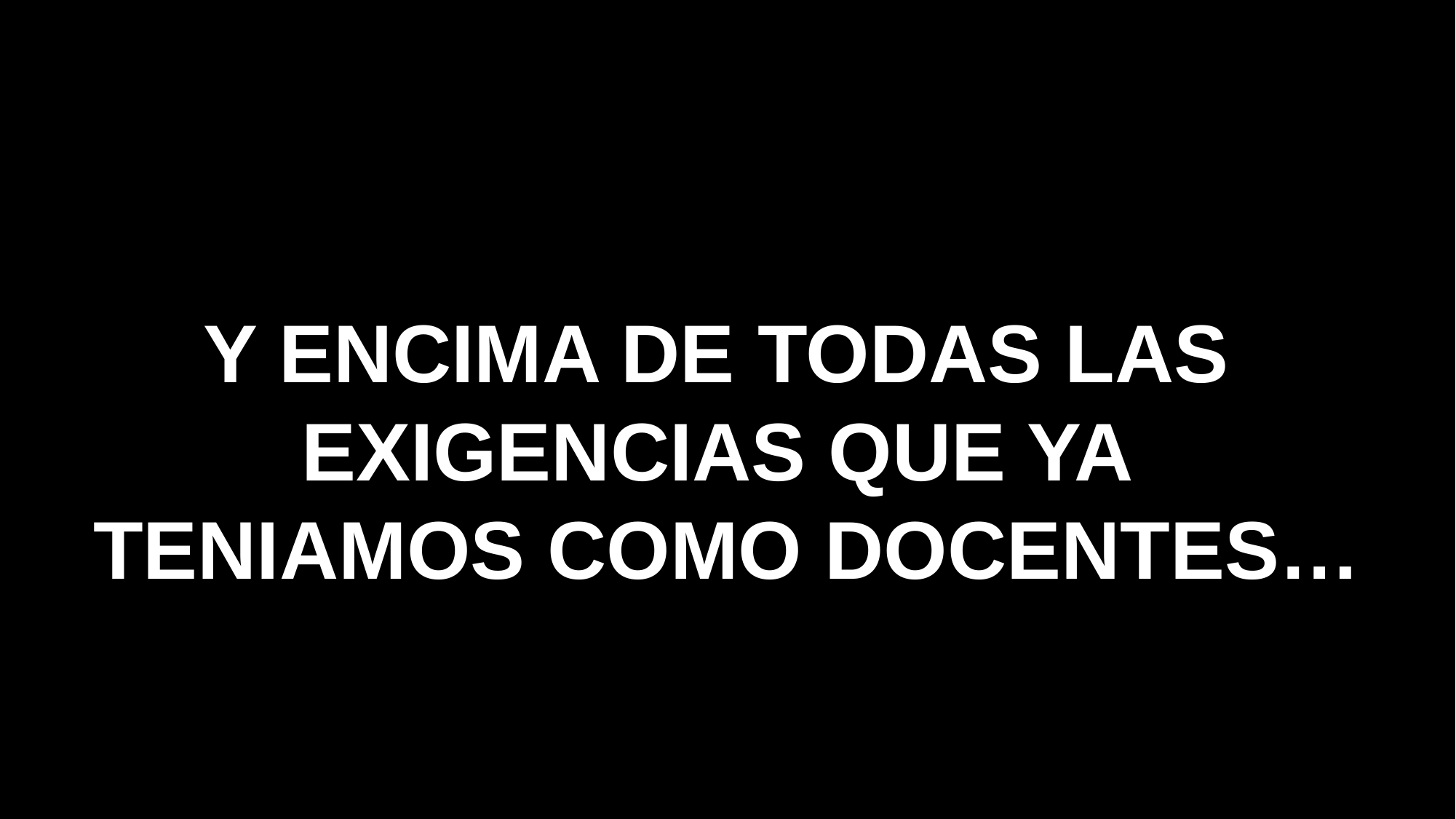

Y ENCIMA DE TODAS LAS
EXIGENCIAS QUE YA
TENIAMOS COMO DOCENTES…